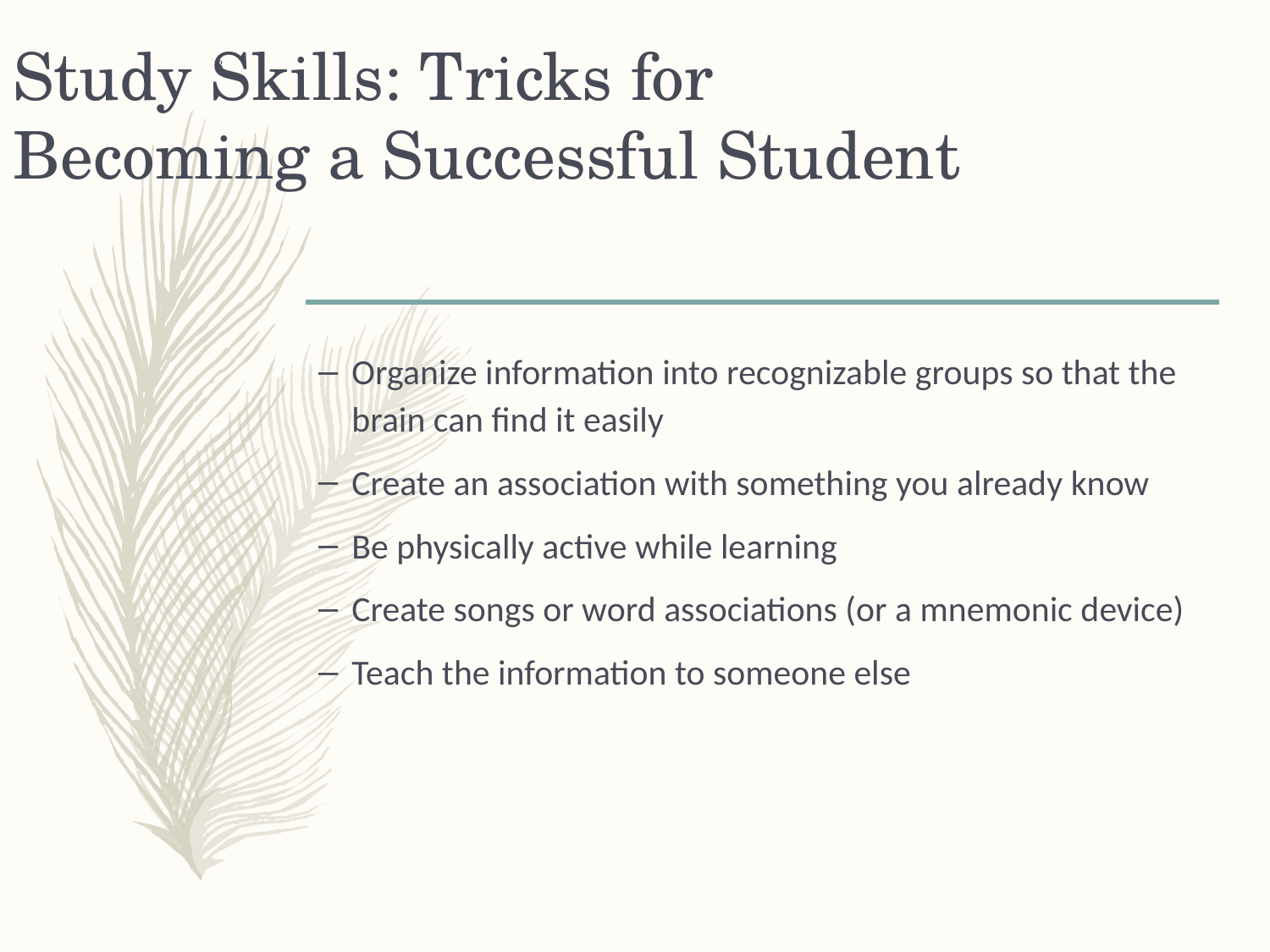

# Study Skills: Tricks for Becoming a Successful Student
 8

Organize information into recognizable groups so that the brain can find it easily
Create an association with something you already know
Be physically active while learning
Create songs or word associations (or a mnemonic device)
Teach the information to someone else